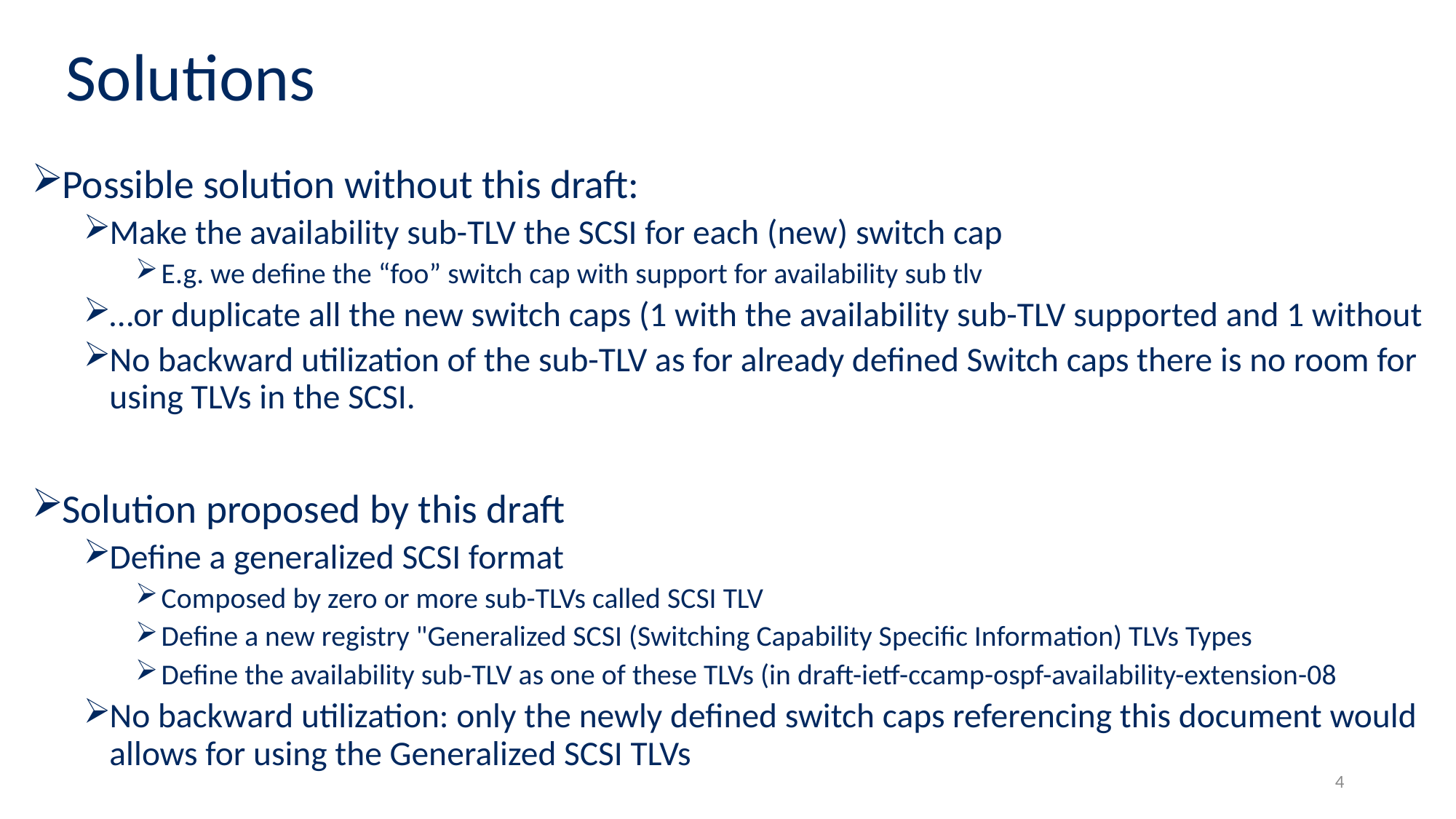

# Solutions
Possible solution without this draft:
Make the availability sub-TLV the SCSI for each (new) switch cap
E.g. we define the “foo” switch cap with support for availability sub tlv
…or duplicate all the new switch caps (1 with the availability sub-TLV supported and 1 without
No backward utilization of the sub-TLV as for already defined Switch caps there is no room for using TLVs in the SCSI.

Solution proposed by this draft
Define a generalized SCSI format
Composed by zero or more sub-TLVs called SCSI TLV
Define a new registry "Generalized SCSI (Switching Capability Specific Information) TLVs Types
Define the availability sub-TLV as one of these TLVs (in draft-ietf-ccamp-ospf-availability-extension-08
No backward utilization: only the newly defined switch caps referencing this document would allows for using the Generalized SCSI TLVs

4